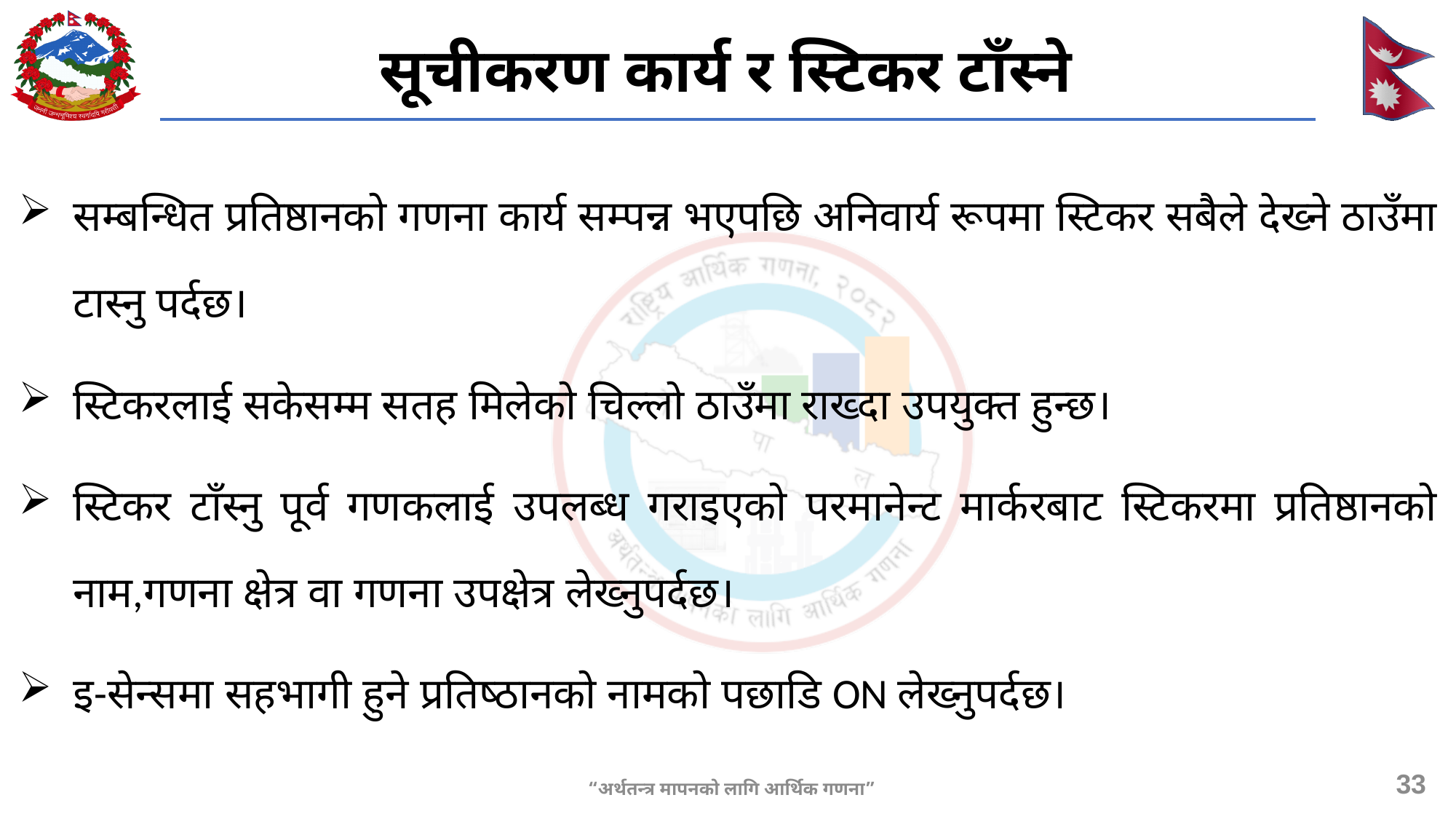

# सूचीकरण कार्य र स्टिकर टाँस्ने
सम्बन्धित प्रतिष्ठानको गणना कार्य सम्पन्न भएपछि अनिवार्य रूपमा स्टिकर सबैले देख्ने ठाउँमा टास्नु पर्दछ।
स्टिकरलाई सकेसम्म सतह मिलेको चिल्लो ठाउँमा राख्दा उपयुक्त हुन्छ।
स्टिकर टाँस्नु पूर्व गणकलाई उपलब्ध गराइएको परमानेन्ट मार्करबाट स्टिकरमा प्रतिष्ठानको नाम,गणना क्षेत्र वा गणना उपक्षेत्र लेख्नुपर्दछ।
इ-सेन्समा सहभागी हुने प्रतिष्ठानको नामको पछाडि ON लेख्नुपर्दछ।

33
“अर्थतन्त्र मापनको लागि आर्थिक गणना”